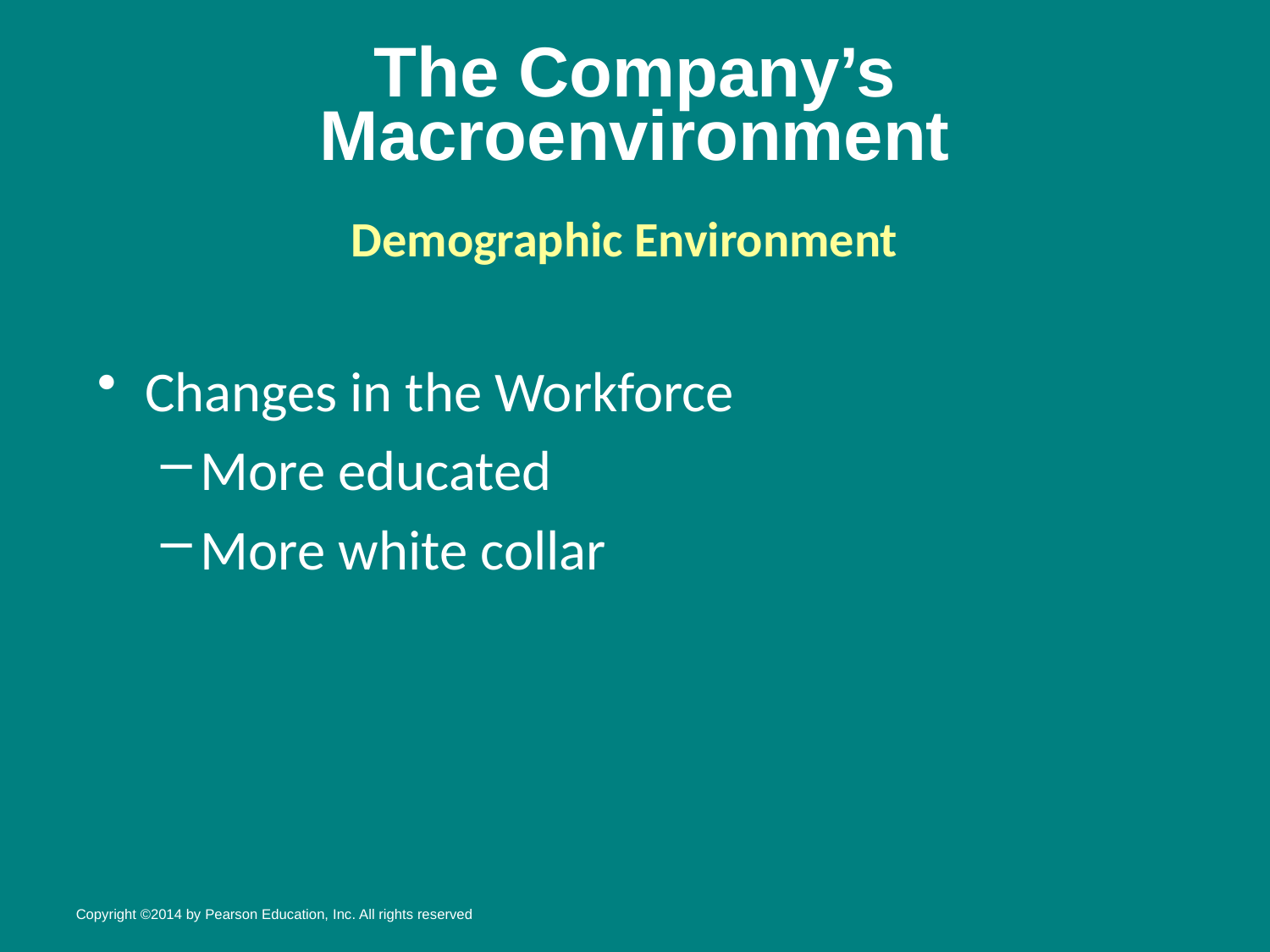

# The Company’s Macroenvironment
Demographic Environment
Changes in the Workforce
More educated
More white collar

Copyright ©2014 by Pearson Education, Inc. All rights reserved